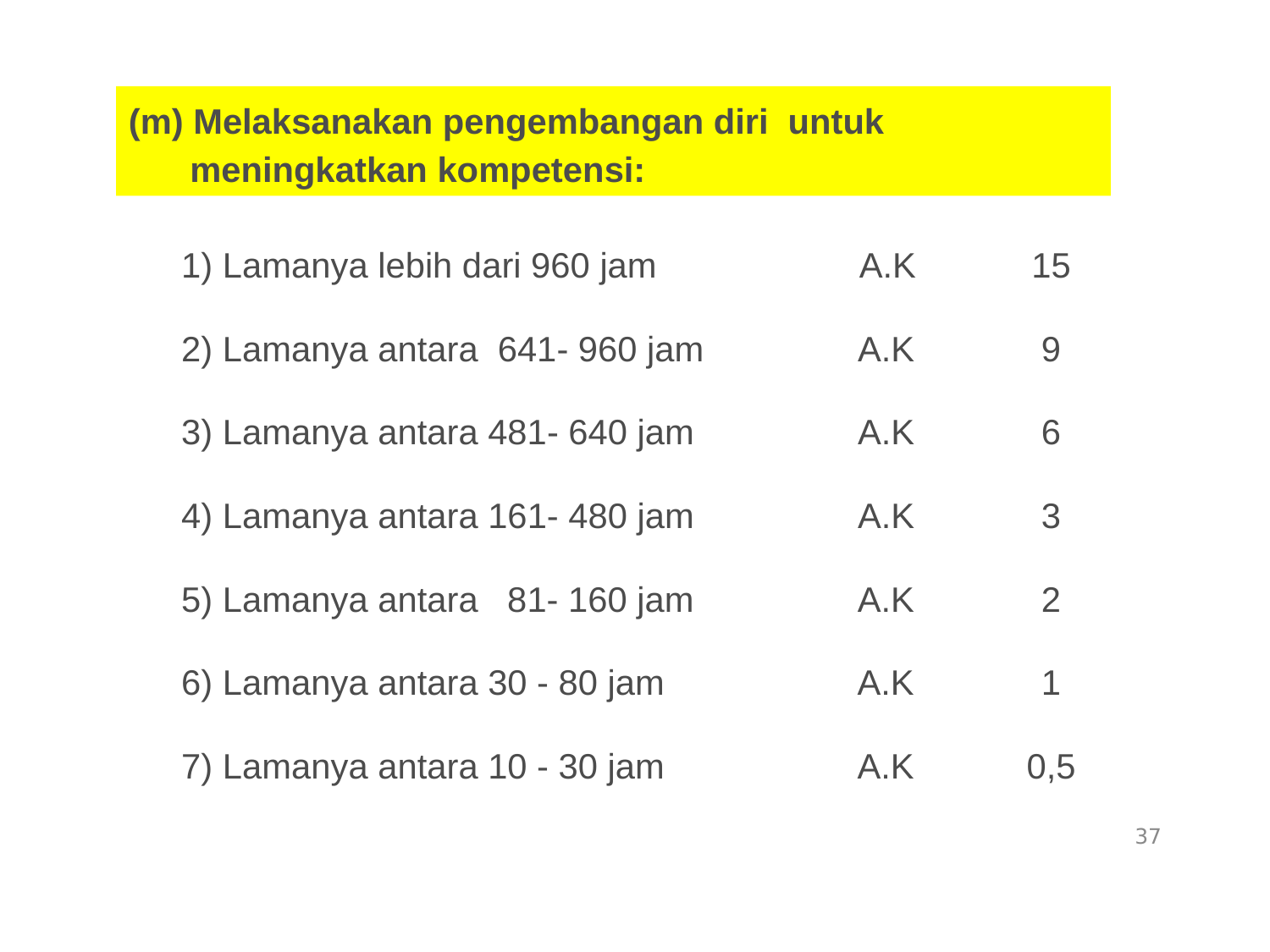

(m) Melaksanakan pengembangan diri  untuk meningkatkan kompetensi:
| 1) Lamanya lebih dari 960 jam A.K | 15 |
| --- | --- |
| 2) Lamanya antara 641- 960 jam A.K | 9 |
| 3) Lamanya antara 481- 640 jam A.K | 6 |
| 4) Lamanya antara 161- 480 jam A.K | 3 |
| 5) Lamanya antara 81- 160 jam A.K | 2 |
| 6) Lamanya antara 30 - 80 jam A.K | 1 |
| 7) Lamanya antara 10 - 30 jam A.K | 0,5 |
37